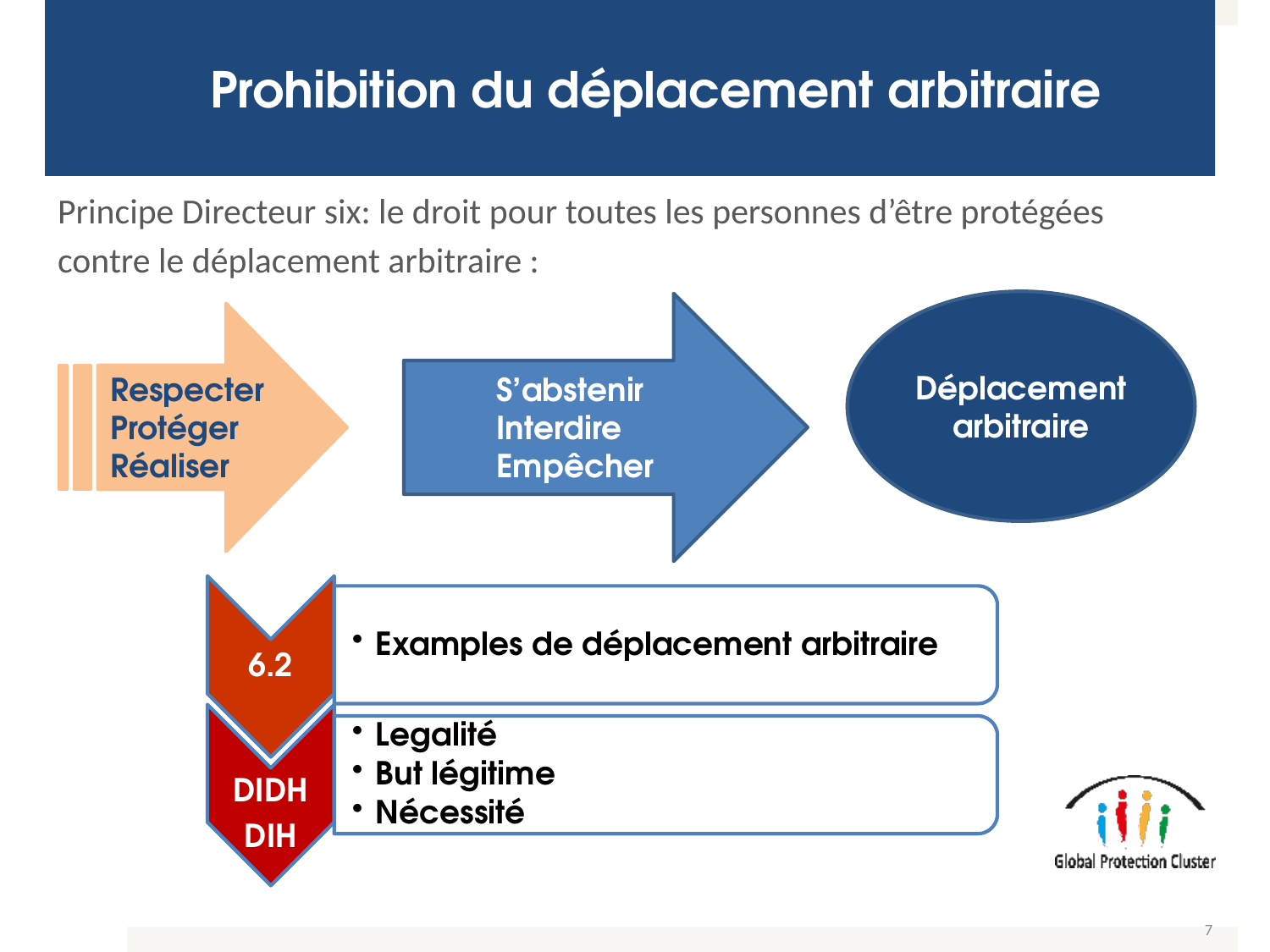

# Prohibition du déplacement arbitraire
Principe Directeur six: le droit pour toutes les personnes d’être protégées contre le déplacement arbitraire :
Déplacement
arbitraire
         S’abstenir
         Interdire
         Empêcher
Respecter
Protéger
Réaliser
6.2
Examples de déplacement arbitraire

DIDH
DIH
Legalité
But légitime
Nécessité